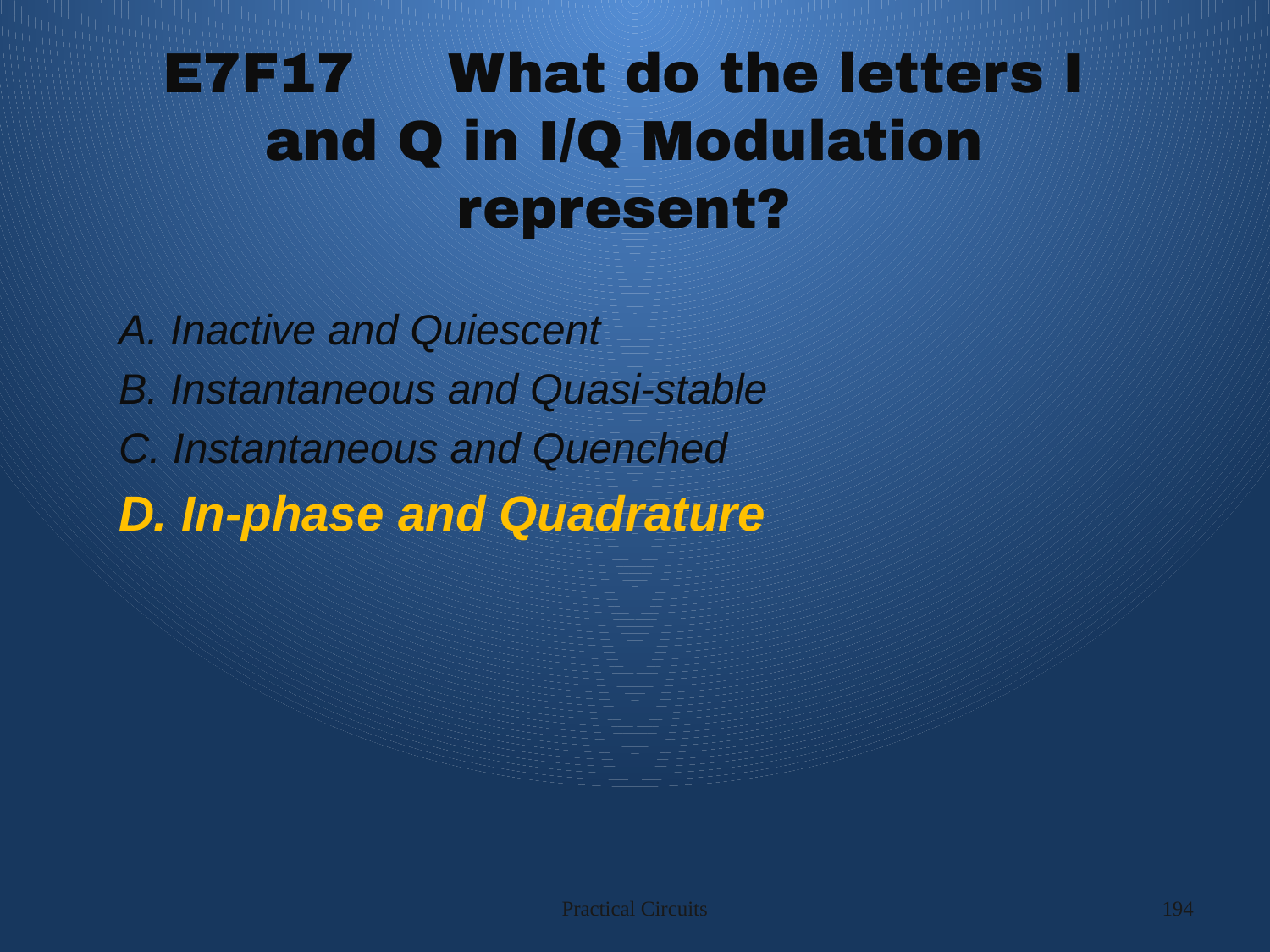

# E7F17     What do the letters I and Q in I/Q Modulation represent?
A. Inactive and Quiescent
B. Instantaneous and Quasi-stable
C. Instantaneous and Quenched
D. In-phase and Quadrature
Practical Circuits
194